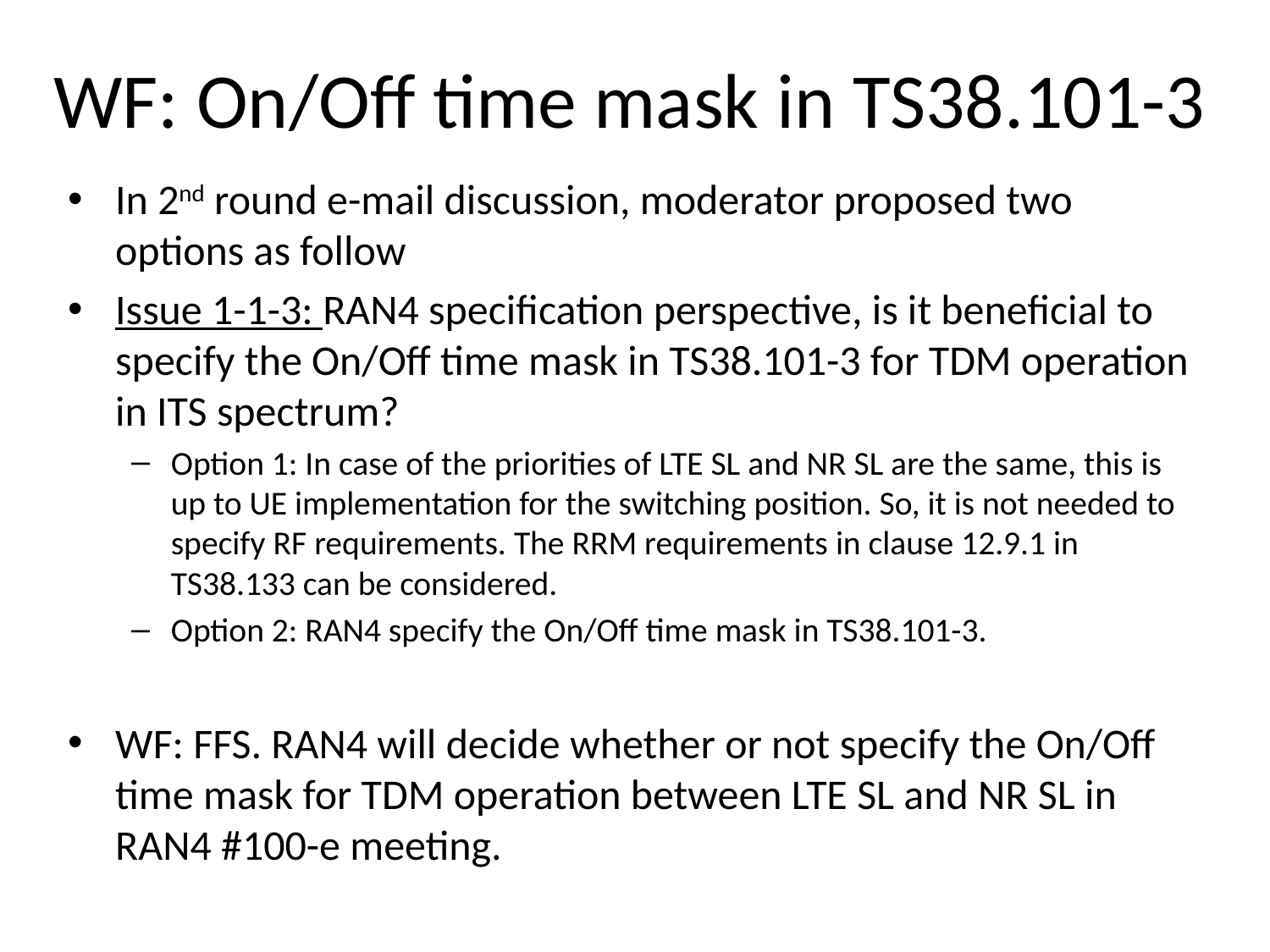

# WF: On/Off time mask in TS38.101-3
In 2nd round e-mail discussion, moderator proposed two options as follow
Issue 1-1-3: RAN4 specification perspective, is it beneficial to specify the On/Off time mask in TS38.101-3 for TDM operation in ITS spectrum?
Option 1: In case of the priorities of LTE SL and NR SL are the same, this is up to UE implementation for the switching position. So, it is not needed to specify RF requirements. The RRM requirements in clause 12.9.1 in TS38.133 can be considered.
Option 2: RAN4 specify the On/Off time mask in TS38.101-3.

WF: FFS. RAN4 will decide whether or not specify the On/Off time mask for TDM operation between LTE SL and NR SL in RAN4 #100-e meeting.